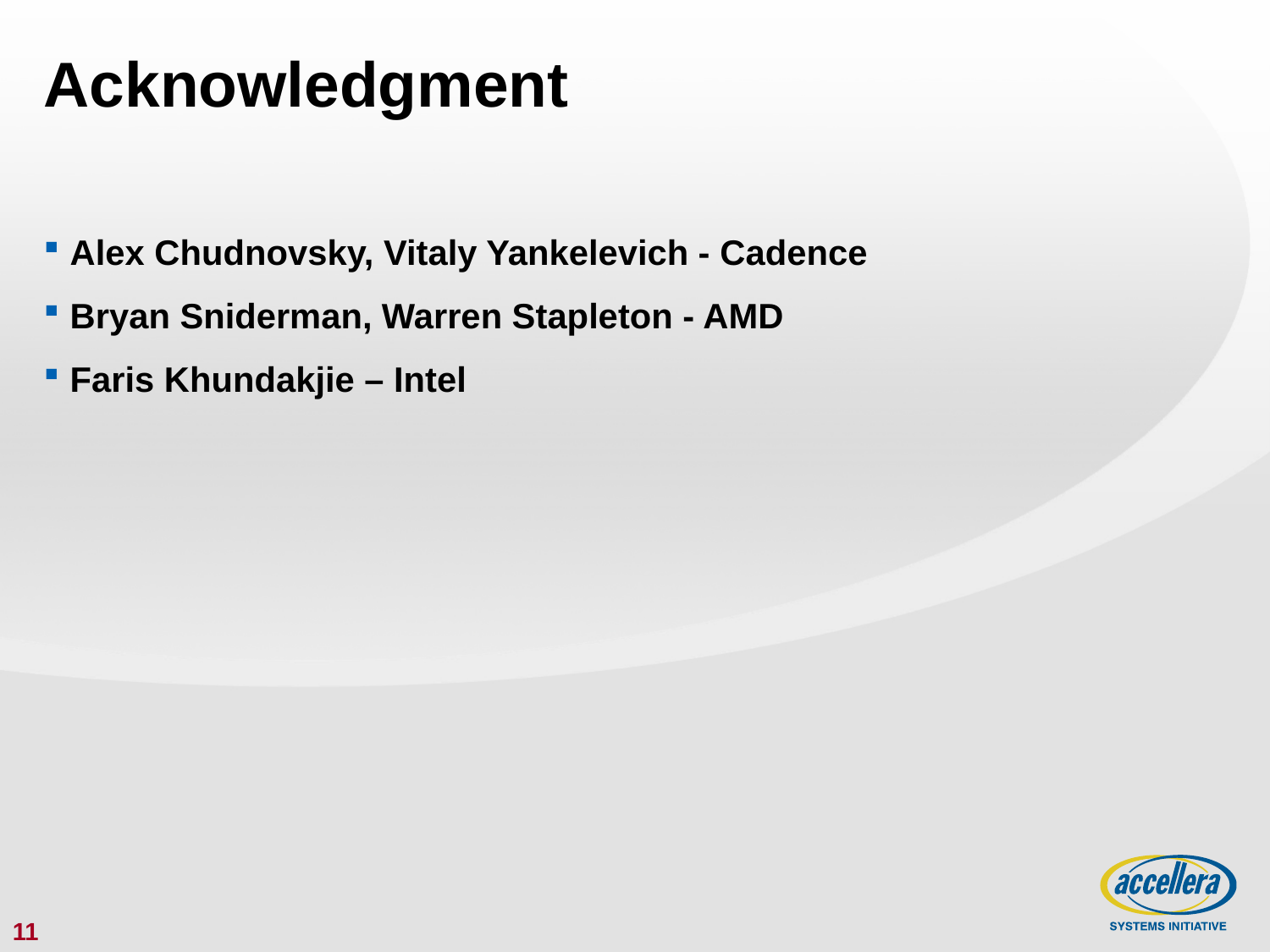

# Acknowledgment
Alex Chudnovsky, Vitaly Yankelevich - Cadence
Bryan Sniderman, Warren Stapleton - AMD
Faris Khundakjie – Intel
11